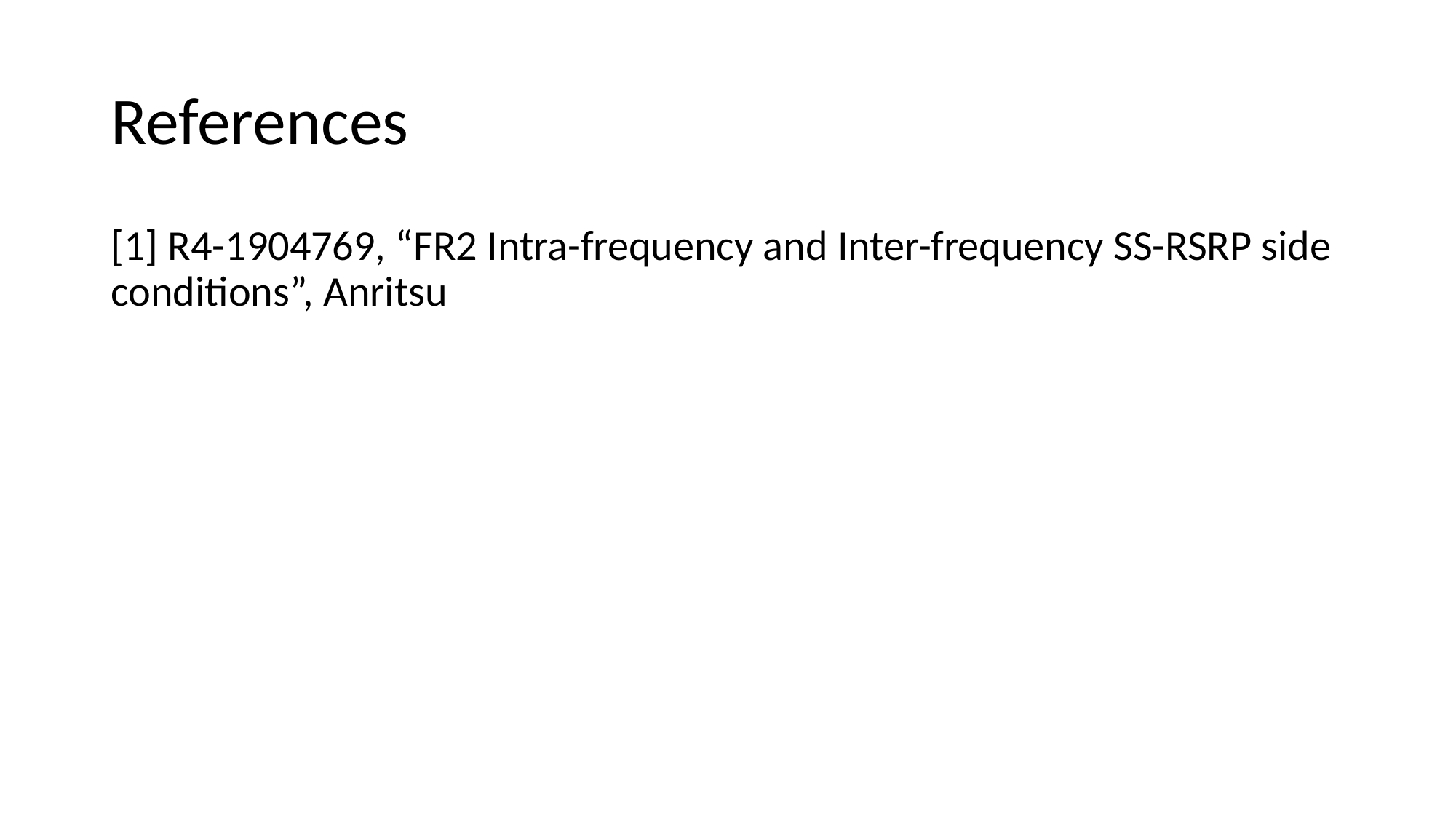

# References
[1] R4-1904769, “FR2 Intra-frequency and Inter-frequency SS-RSRP side conditions”, Anritsu